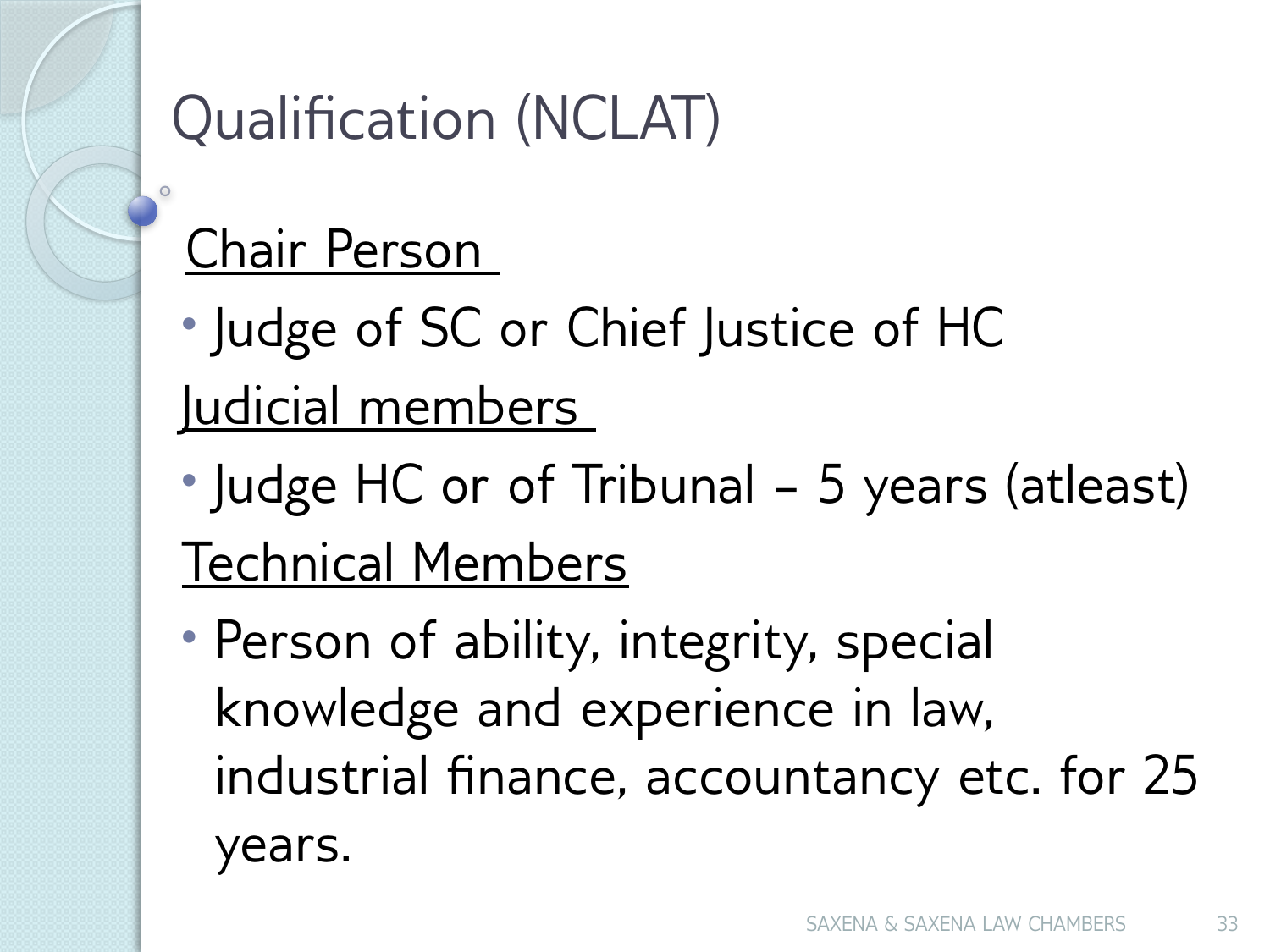

# Qualification (NCLAT)
Chair Person
Judge of SC or Chief Justice of HC
Judicial members
Judge HC or of Tribunal – 5 years (atleast)
Technical Members
Person of ability, integrity, special knowledge and experience in law, industrial finance, accountancy etc. for 25 years.

SAXENA & SAXENA LAW CHAMBERS
33